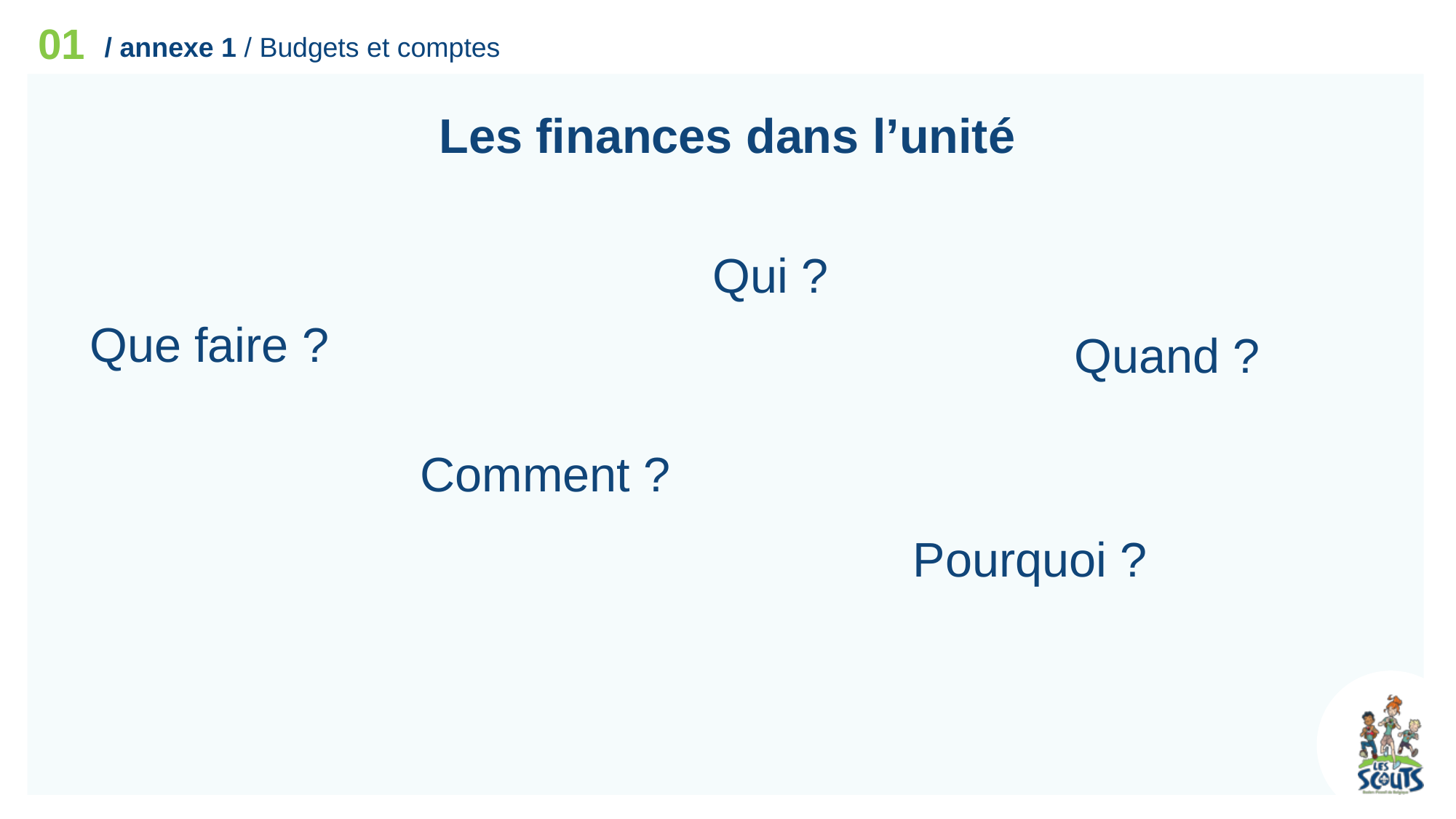

01
/ annexe 1 / Budgets et comptes
Les finances dans l’unité
Qui ?
Que faire ?
Quand ?
Comment ?
Pourquoi ?